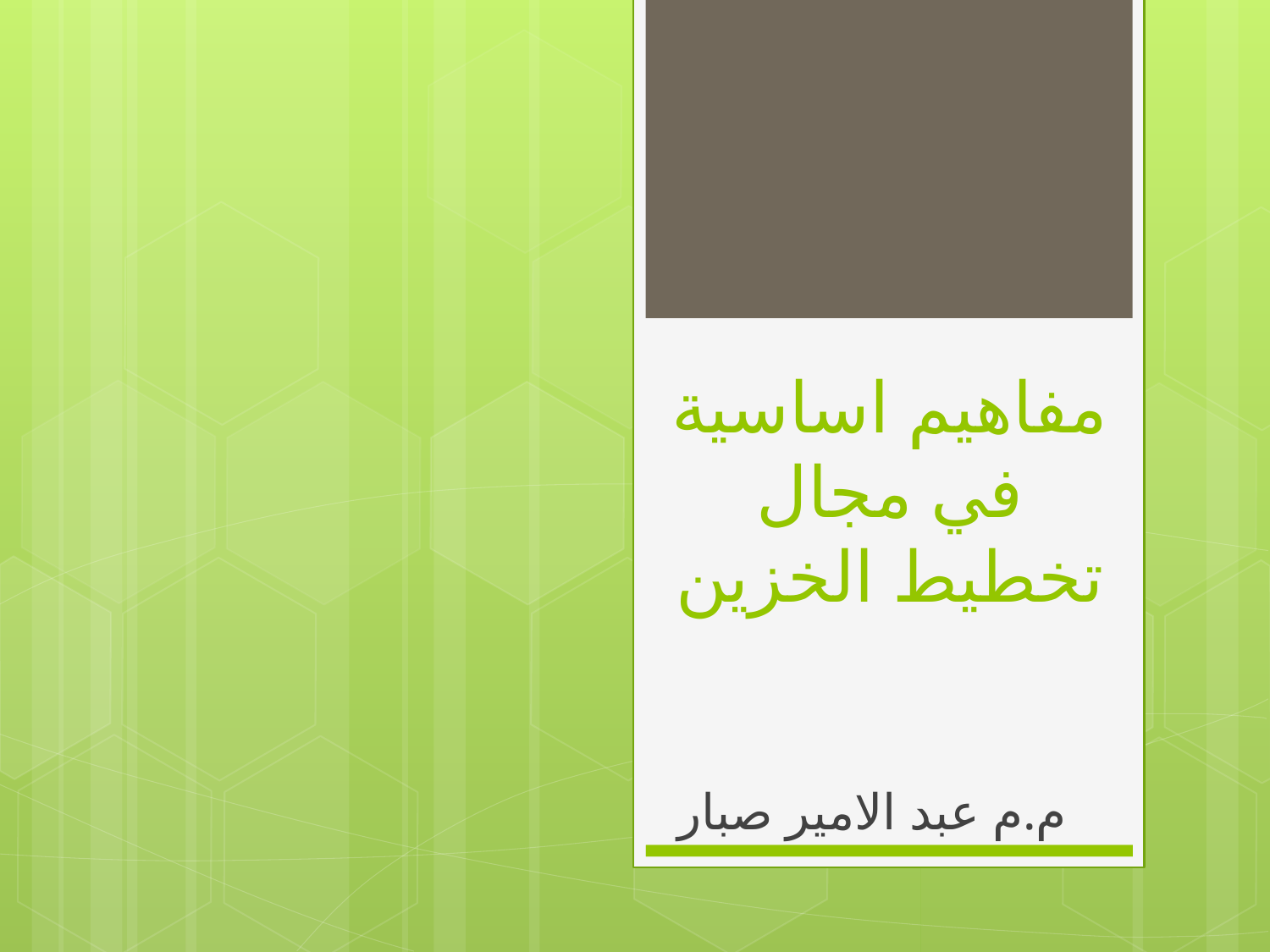

# مفاهيم اساسية في مجال تخطيط الخزين
م.م عبد الامير صبار